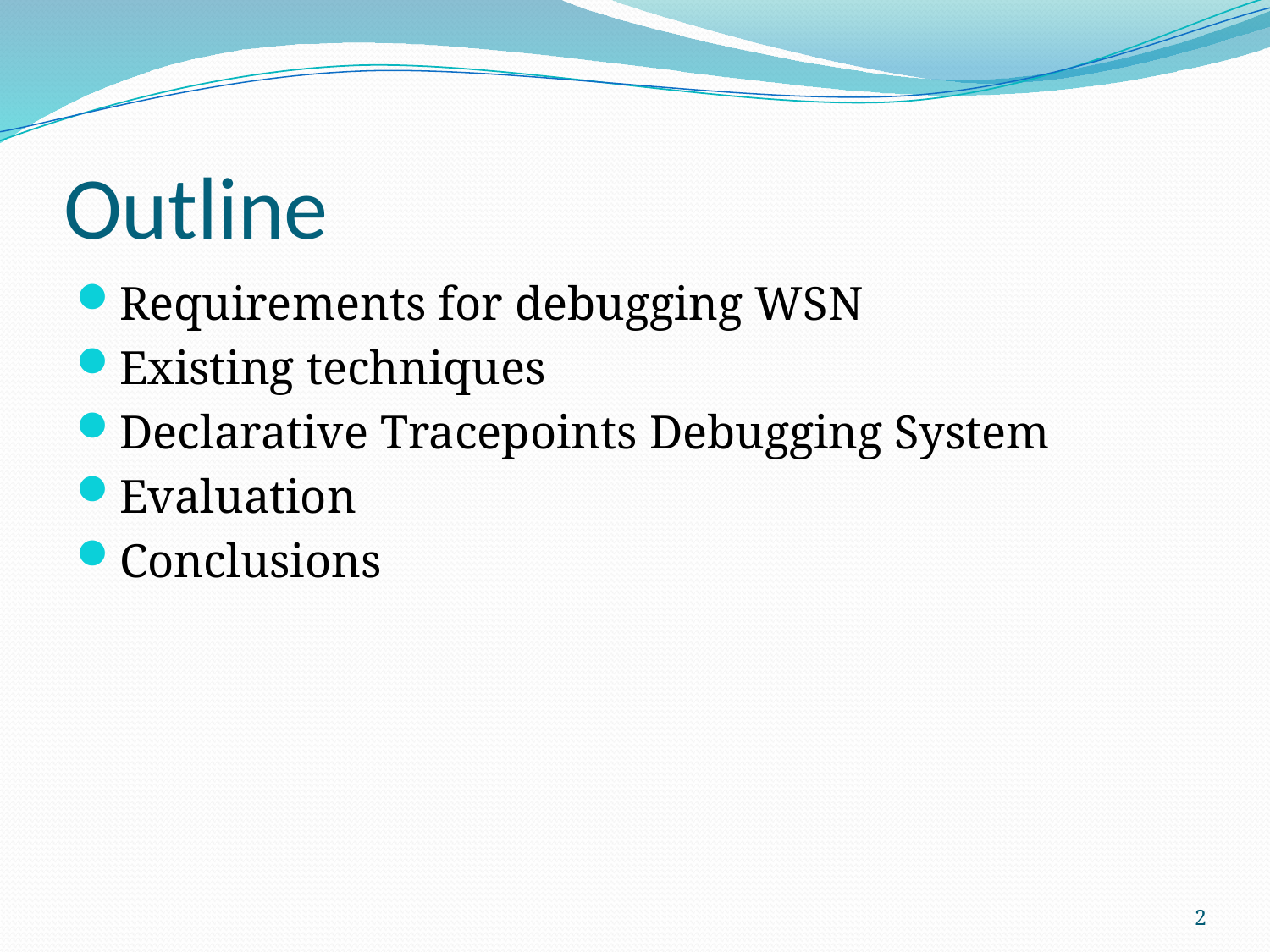

# Outline
Requirements for debugging WSN
Existing techniques
Declarative Tracepoints Debugging System
Evaluation
Conclusions

2